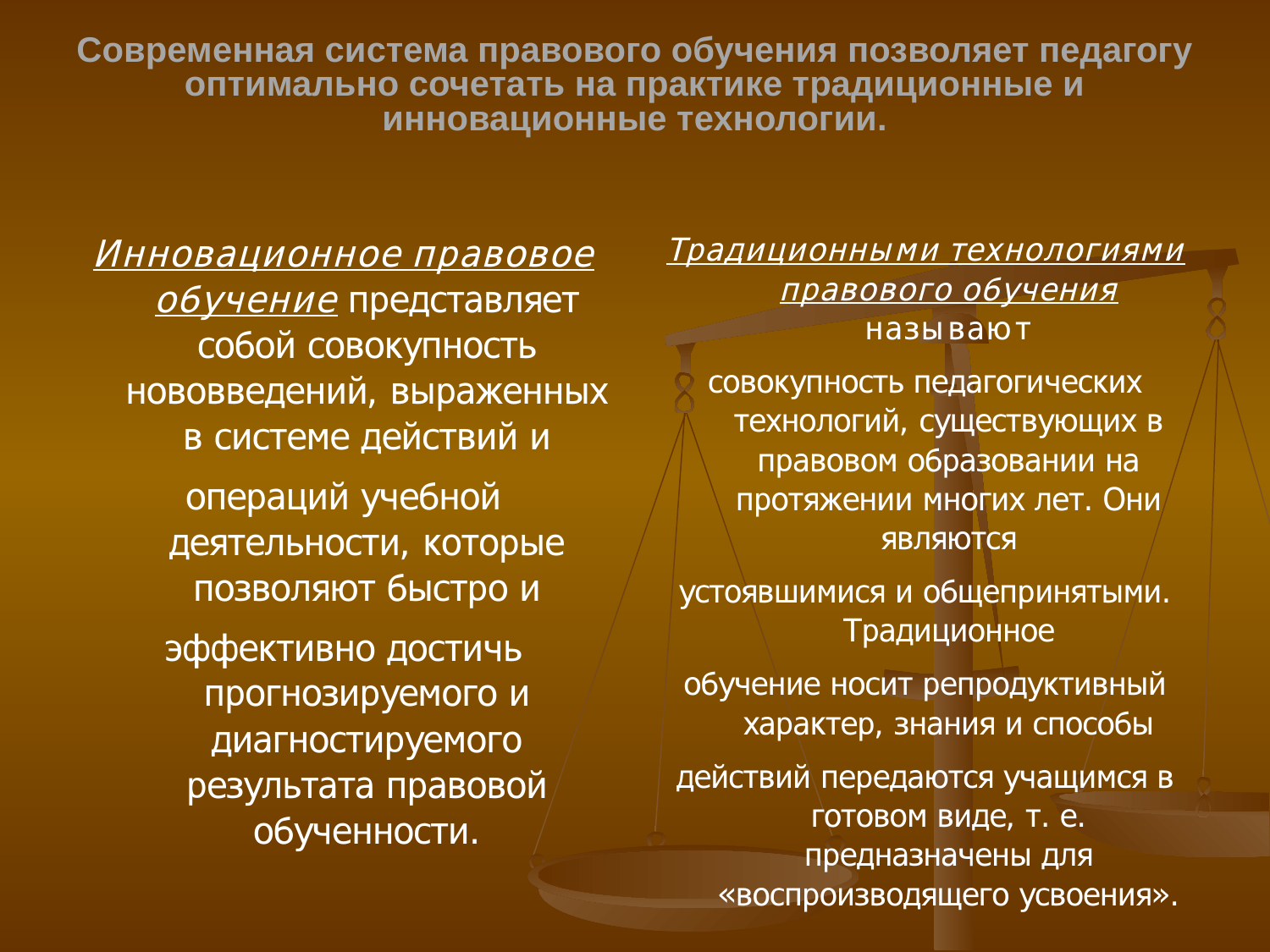

# Современная система правового обучения позволяет педагогу оптимально сочетать на практике традиционные и инновационные технологии.
Инновационное правовое обучение представляет собой совокупность нововведений, выраженных в системе действий и
операций учебной деятельности, которые позволяют быстро и
эффективно достичь прогнозируемого и диагностируемого результата правовой обученности.

Традиционными технологиями правового обучения называют
совокупность педагогических технологий, существующих в правовом образовании на протяжении многих лет. Они являются
устоявшимися и общепринятыми. Традиционное
обучение носит репродуктивный характер, знания и способы
действий передаются учащимся в готовом виде, т. е. предназначены для «воспроизводящего усвоения».